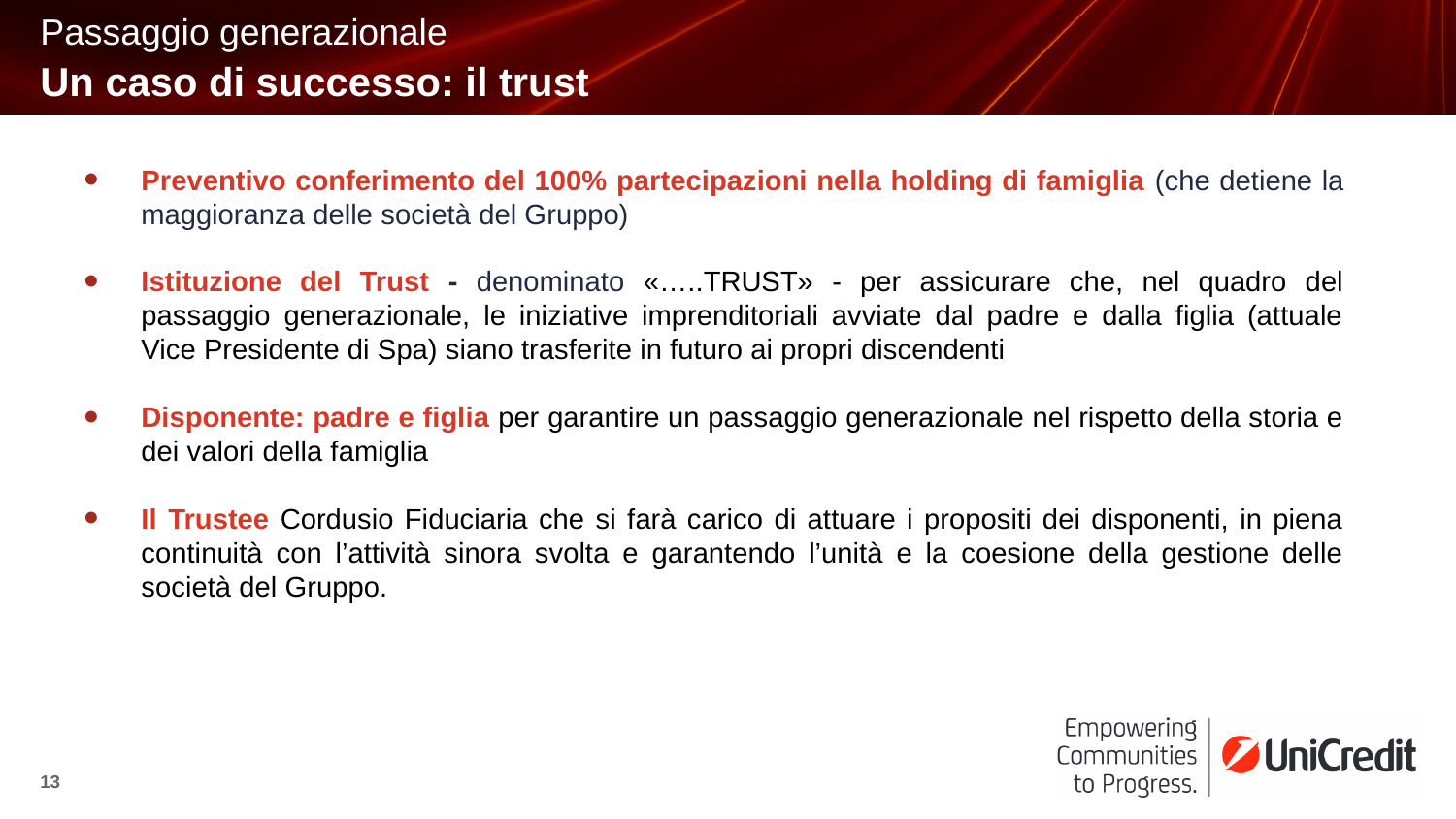

Passaggio generazionale
# Un caso di successo: il trust
Preventivo conferimento del 100% partecipazioni nella holding di famiglia (che detiene la maggioranza delle società del Gruppo)

Istituzione del Trust - denominato «…..TRUST» - per assicurare che, nel quadro del passaggio generazionale, le iniziative imprenditoriali avviate dal padre e dalla figlia (attuale Vice Presidente di Spa) siano trasferite in futuro ai propri discendenti

Disponente: padre e figlia per garantire un passaggio generazionale nel rispetto della storia e dei valori della famiglia

Il Trustee Cordusio Fiduciaria che si farà carico di attuare i propositi dei disponenti, in piena continuità con l’attività sinora svolta e garantendo l’unità e la coesione della gestione delle società del Gruppo.